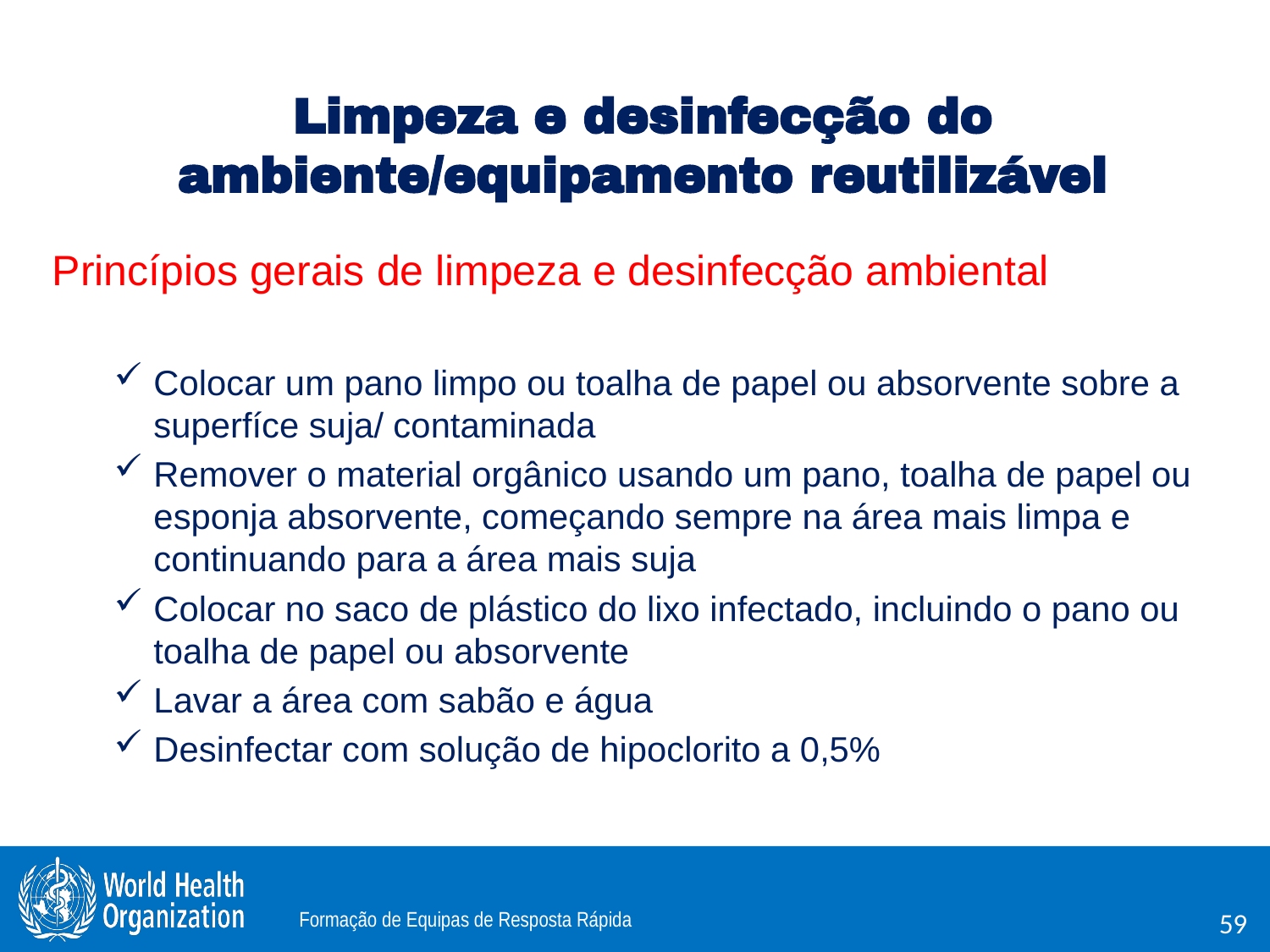

# Limpeza e desinfecção do ambiente/equipamento reutilizável
Princípios gerais de limpeza e desinfecção ambiental

Colocar um pano limpo ou toalha de papel ou absorvente sobre a superfíce suja/ contaminada
Remover o material orgânico usando um pano, toalha de papel ou esponja absorvente, começando sempre na área mais limpa e continuando para a área mais suja
Colocar no saco de plástico do lixo infectado, incluindo o pano ou toalha de papel ou absorvente
Lavar a área com sabão e água
Desinfectar com solução de hipoclorito a 0,5%